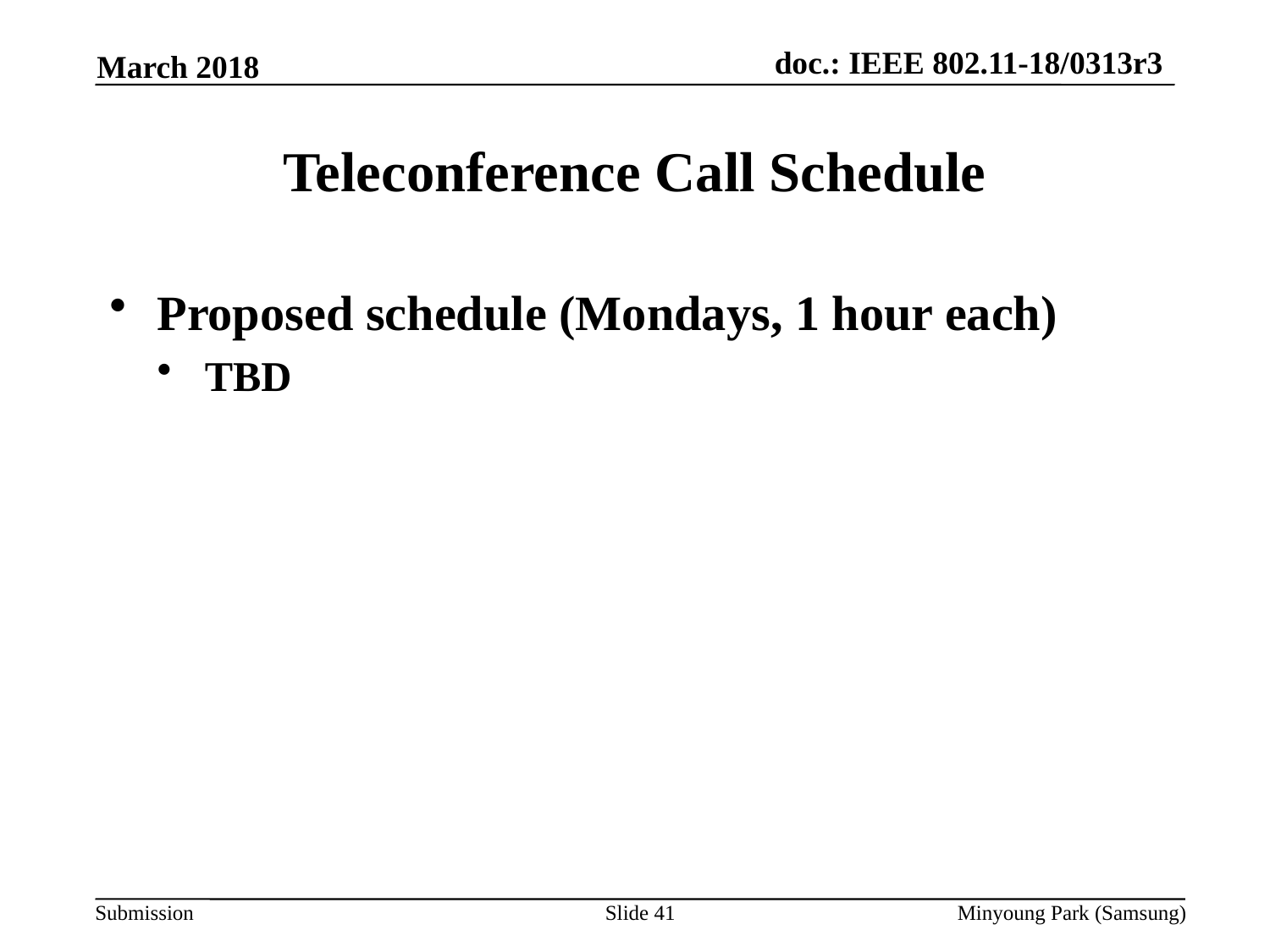

March 2018
# Teleconference Call Schedule
Proposed schedule (Mondays, 1 hour each)
TBD

Slide 41
Minyoung Park (Samsung)